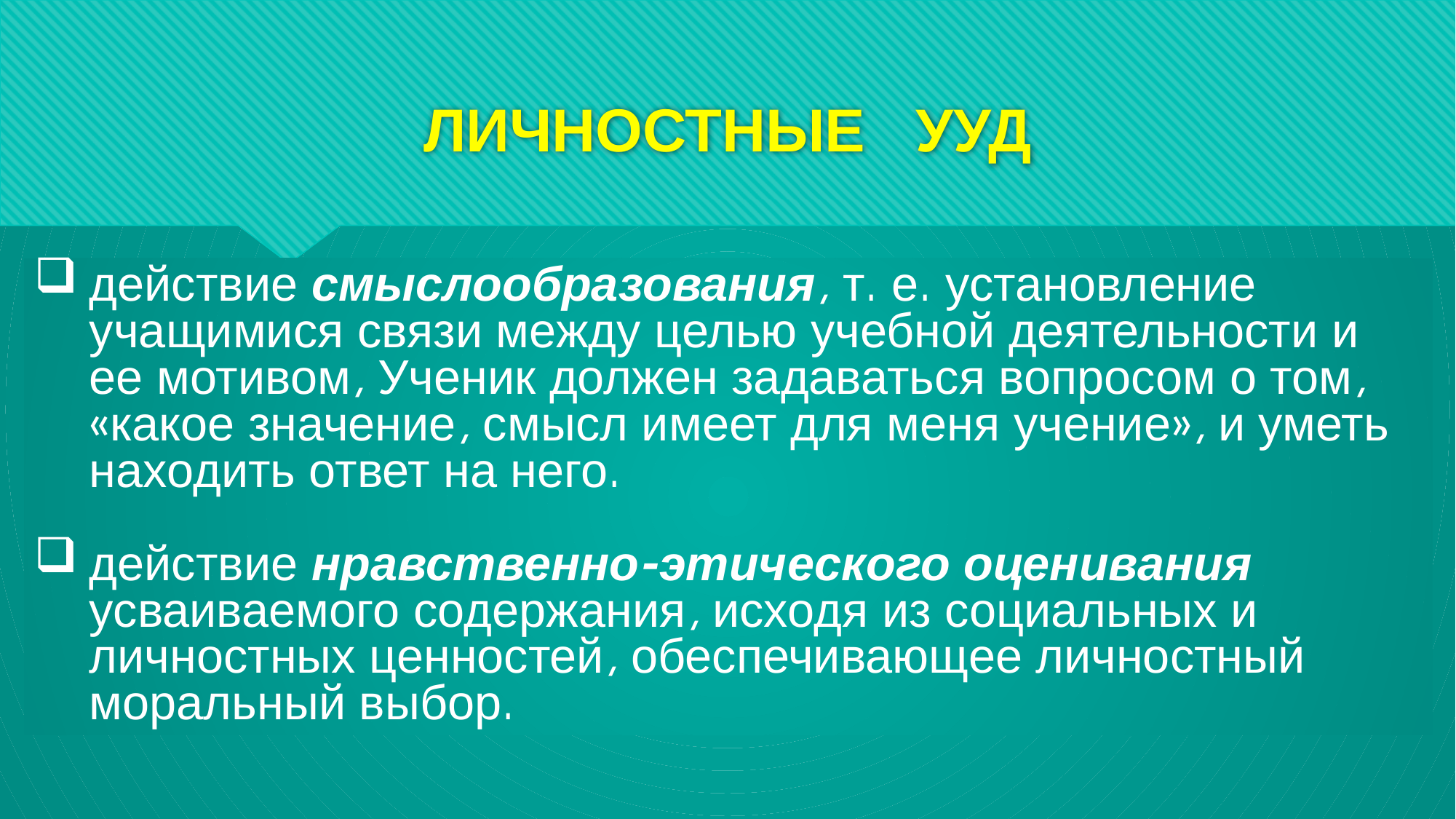

# ЛИЧНОСТНЫЕ   УУД
действие смыслообразования, т. е. установление учащимися связи между целью учебной деятельности и ее мотивом, Ученик должен задаваться вопросом о том, «какое значение, смысл имеет для меня учение», и уметь находить ответ на него.

действие нравственно-этического оценивания усваиваемого содержания, исходя из социальных и личностных ценностей, обеспечивающее личностный моральный выбор.